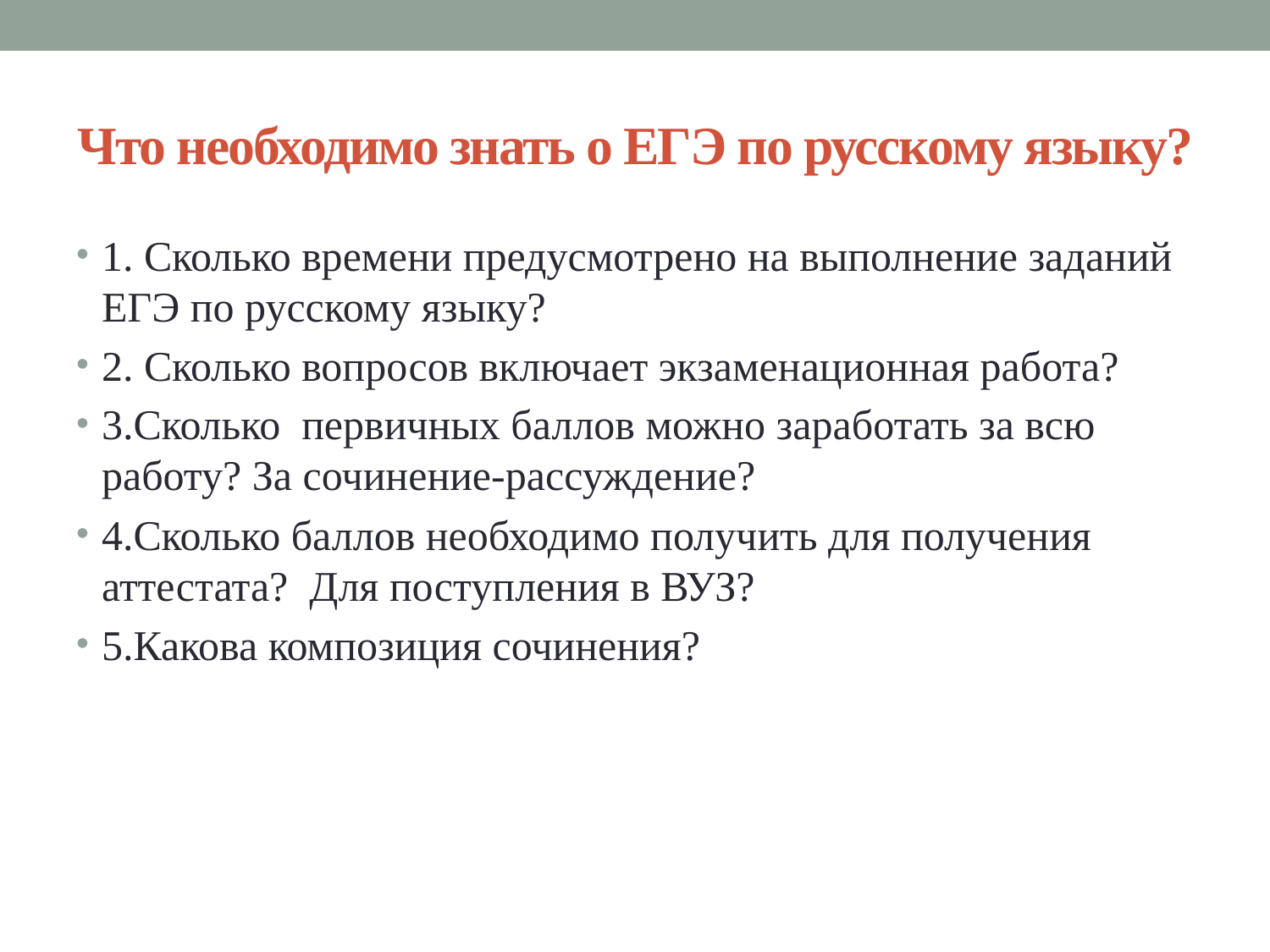

# Что необходимо знать о ЕГЭ по русскому языку?
1. Сколько времени предусмотрено на выполнение заданий ЕГЭ по русскому языку?
2. Сколько вопросов включает экзаменационная работа?
3.Сколько  первичных баллов можно заработать за всю работу? За сочинение-рассуждение?
4.Сколько баллов необходимо получить для получения аттестата?  Для поступления в ВУЗ?
5.Какова композиция сочинения?